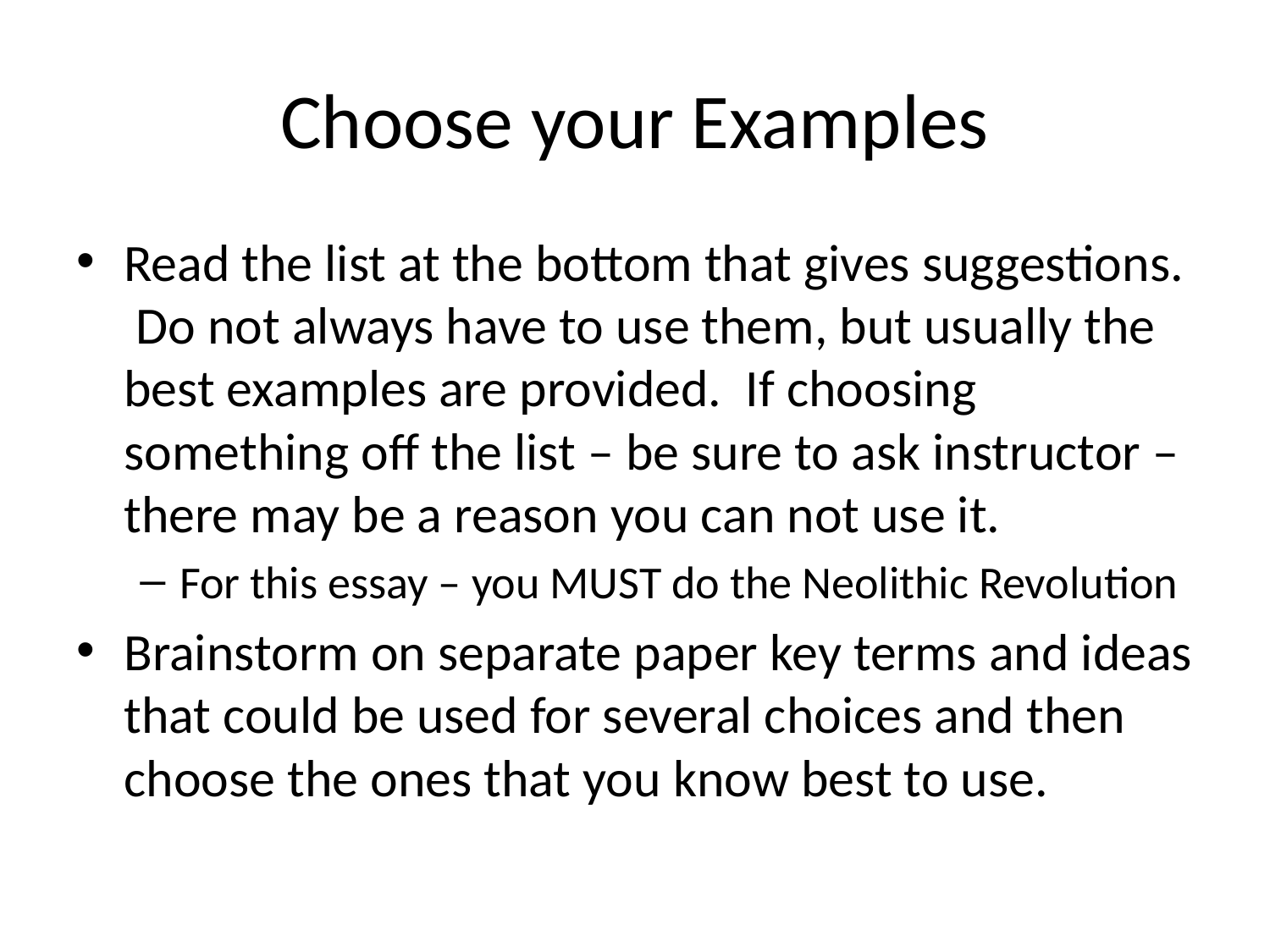

# Choose your Examples
Read the list at the bottom that gives suggestions.  Do not always have to use them, but usually the best examples are provided.  If choosing something off the list – be sure to ask instructor – there may be a reason you can not use it.
For this essay – you MUST do the Neolithic Revolution
Brainstorm on separate paper key terms and ideas that could be used for several choices and then choose the ones that you know best to use.